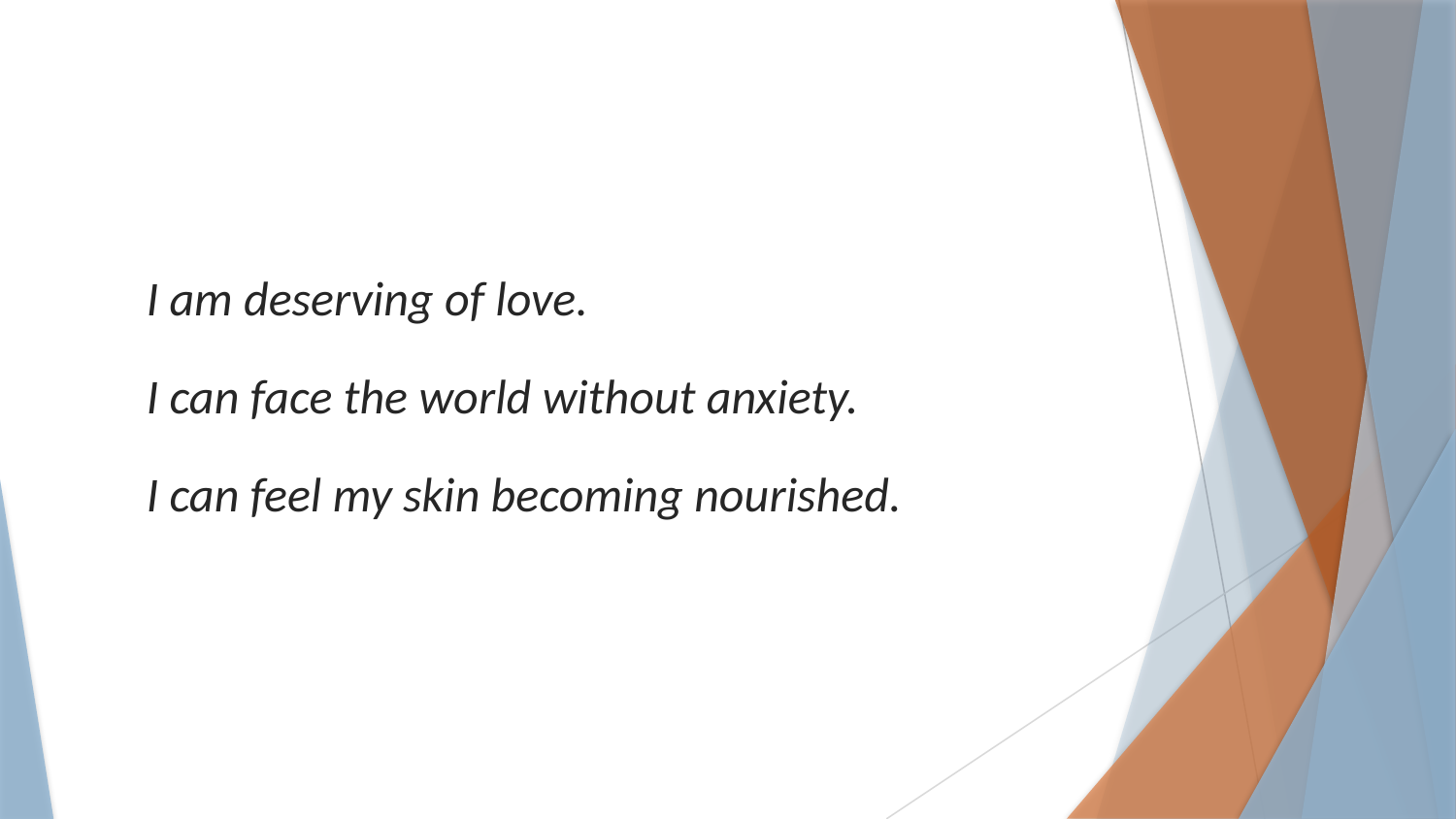

I am deserving of love.
I can face the world without anxiety.
I can feel my skin becoming nourished.